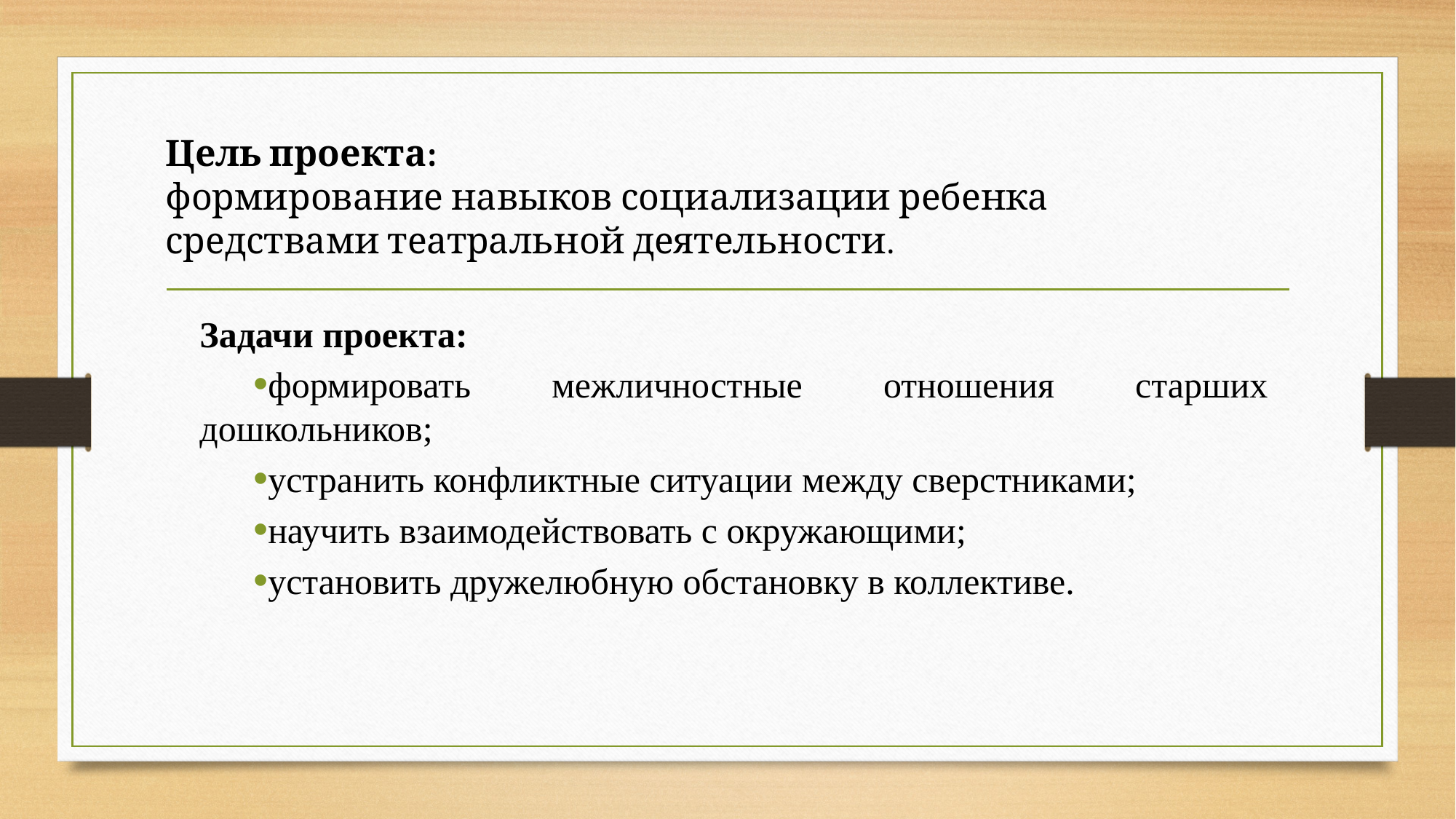

# Цель проекта: формирование навыков социализации ребенка средствами театральной деятельности.
Задачи проекта:
формировать межличностные отношения старших дошкольников;
устранить конфликтные ситуации между сверстниками;
научить взаимодействовать с окружающими;
установить дружелюбную обстановку в коллективе.